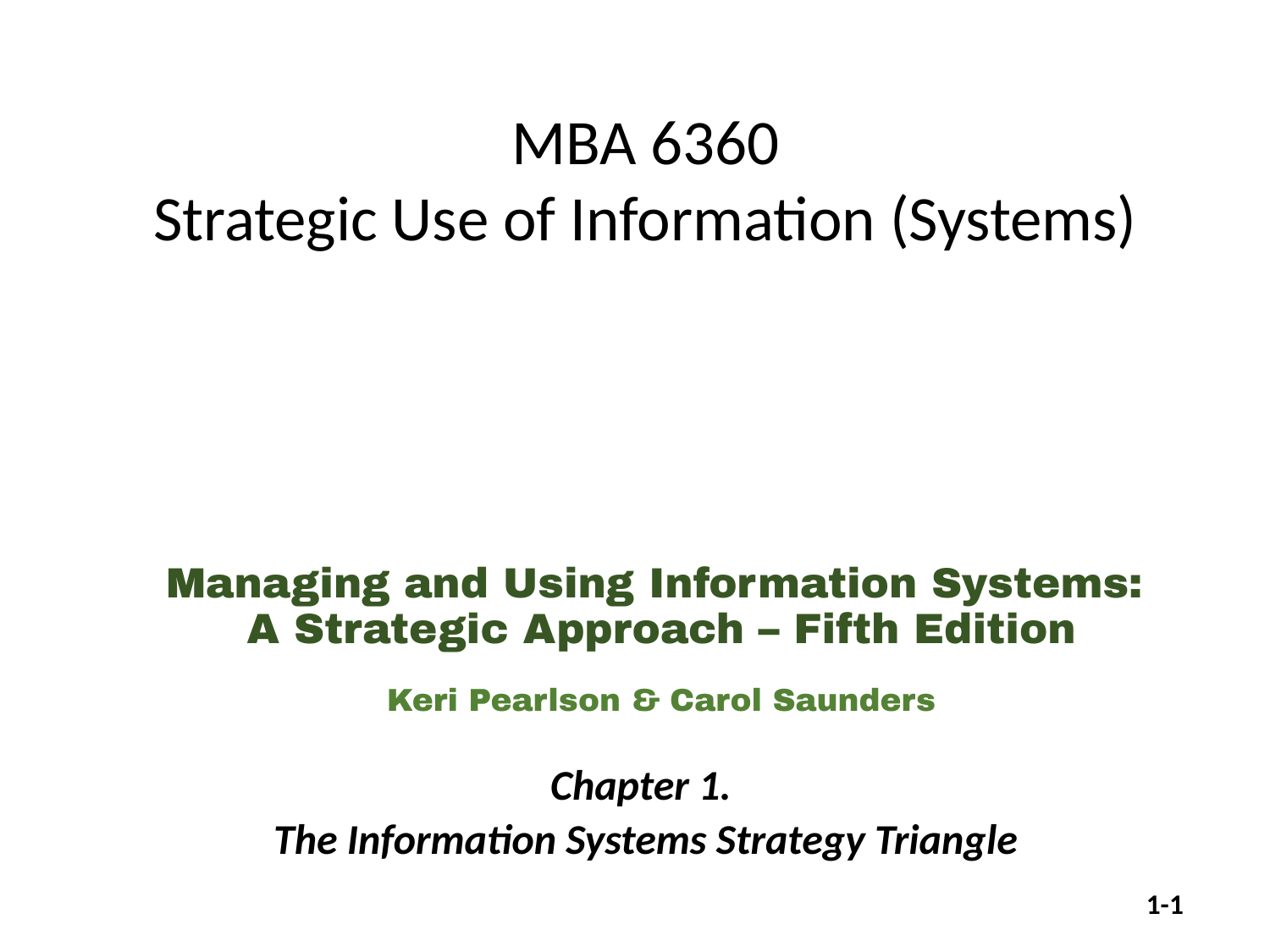

MBA 6360
Strategic Use of Information (Systems)
# Managing and Using Information Systems: A Strategic Approach – Fifth Edition
Keri Pearlson & Carol Saunders
Chapter 1.
The Information Systems Strategy Triangle